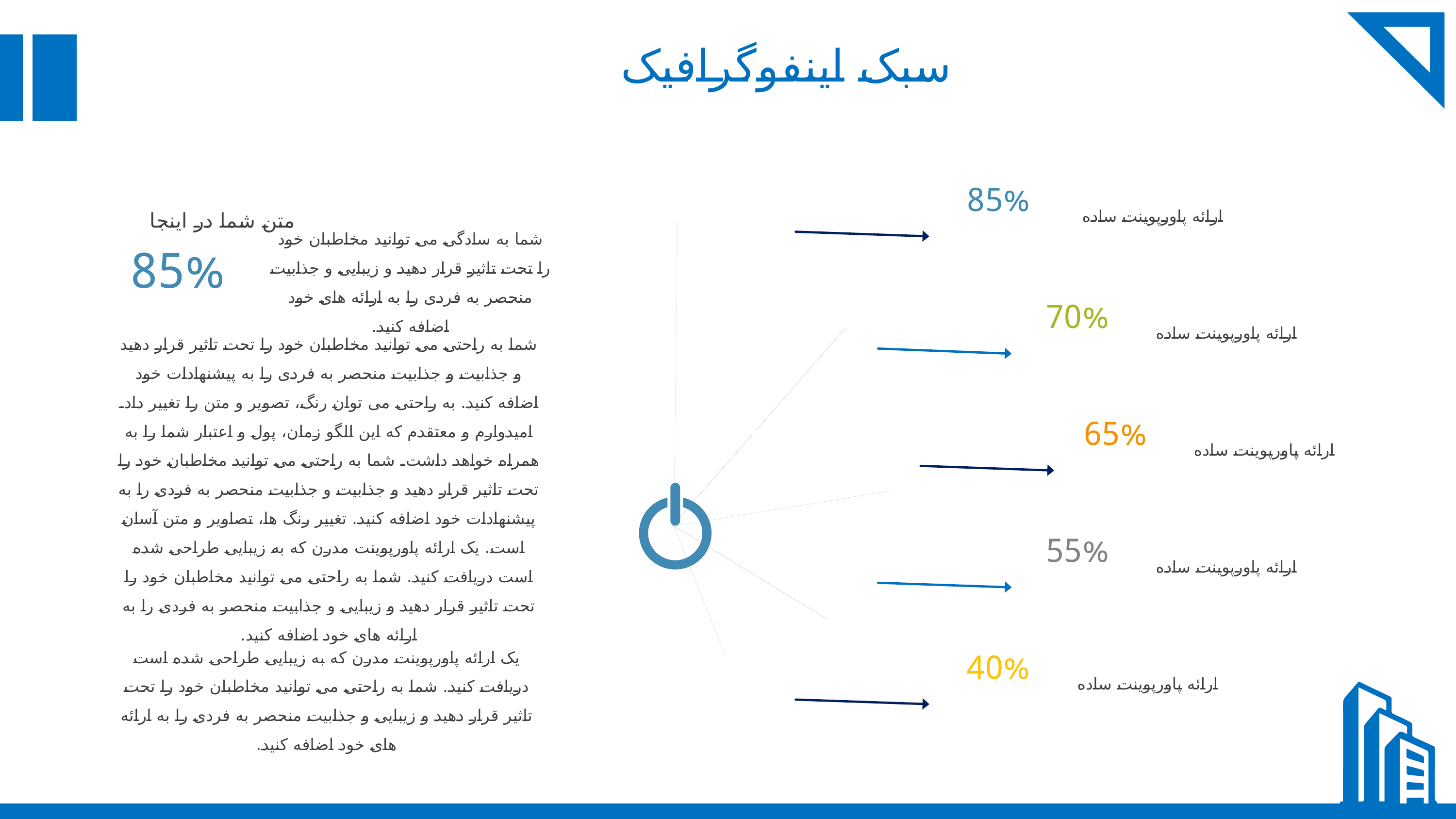

سبک اینفوگرافیک
85%
ارائه پاورپوینت ساده
متن شما در اینجا
شما به سادگی می توانید مخاطبان خود را تحت تاثیر قرار دهید و زیبایی و جذابیت منحصر به فردی را به ارائه های خود اضافه کنید.

85%

70%

شما به راحتی می توانید مخاطبان خود را تحت تاثیر قرار دهید و جذابیت و جذابیت منحصر به فردی را به پیشنهادات خود اضافه کنید. به راحتی می توان رنگ، تصویر و متن را تغییر داد. امیدوارم و معتقدم که این الگو زمان، پول و اعتبار شما را به همراه خواهد داشت. شما به راحتی می توانید مخاطبان خود را تحت تاثیر قرار دهید و جذابیت و جذابیت منحصر به فردی را به پیشنهادات خود اضافه کنید. تغییر رنگ ها، تصاویر و متن آسان است. یک ارائه پاورپوینت مدرن که به زیبایی طراحی شده است دریافت کنید. شما به راحتی می توانید مخاطبان خود را تحت تاثیر قرار دهید و زیبایی و جذابیت منحصر به فردی را به ارائه های خود اضافه کنید.
ارائه پاورپوینت ساده

65%

ارائه پاورپوینت ساده

55%

ارائه پاورپوینت ساده

یک ارائه پاورپوینت مدرن که به زیبایی طراحی شده است دریافت کنید. شما به راحتی می توانید مخاطبان خود را تحت تاثیر قرار دهید و زیبایی و جذابیت منحصر به فردی را به ارائه های خود اضافه کنید.
40%
ارائه پاورپوینت ساده